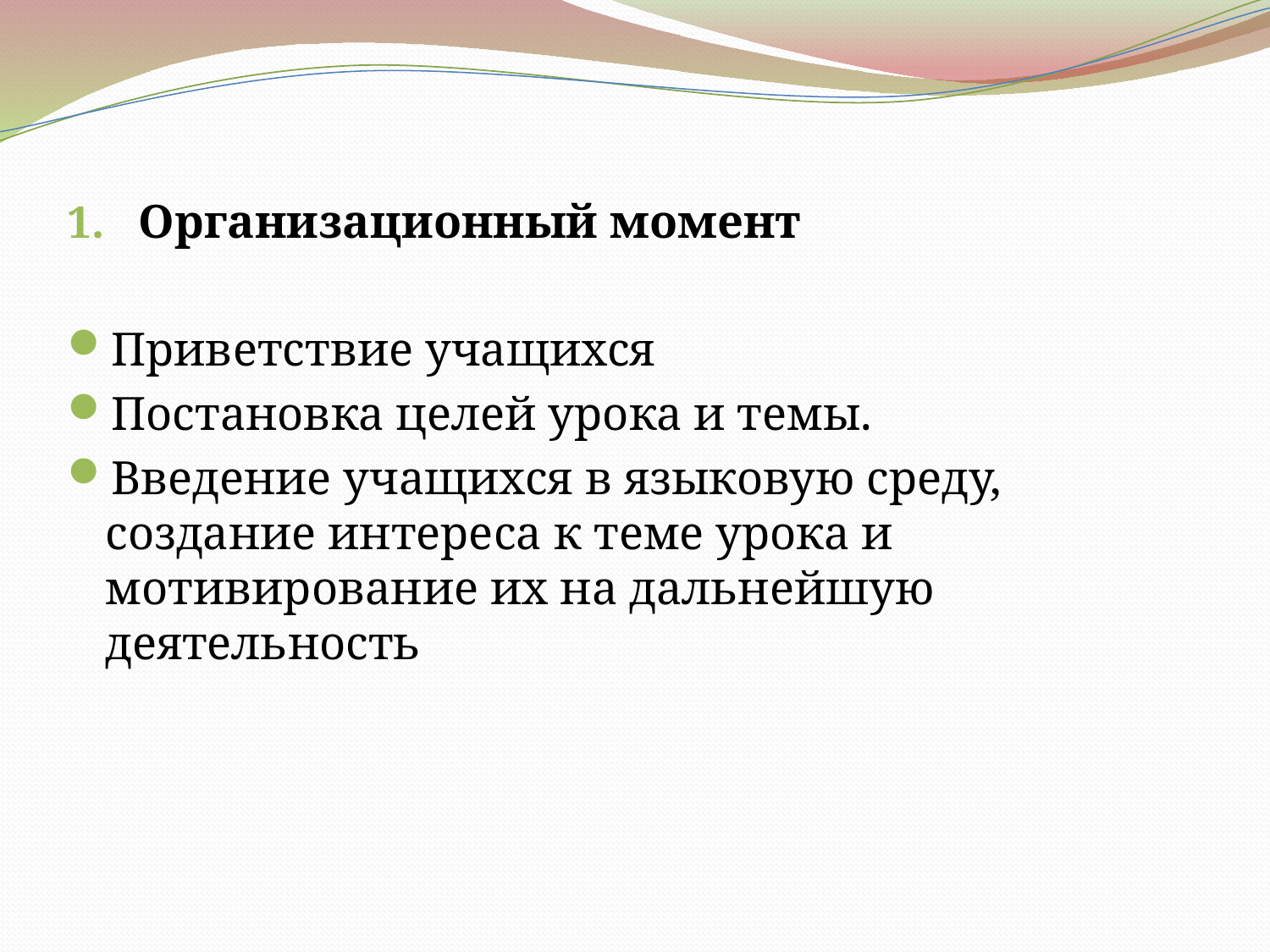

Организационный момент

Приветствие учащихся
Постановка целей урока и темы.
Введение учащихся в языковую среду, создание интереса к теме урока и мотивирование их на дальнейшую деятельность